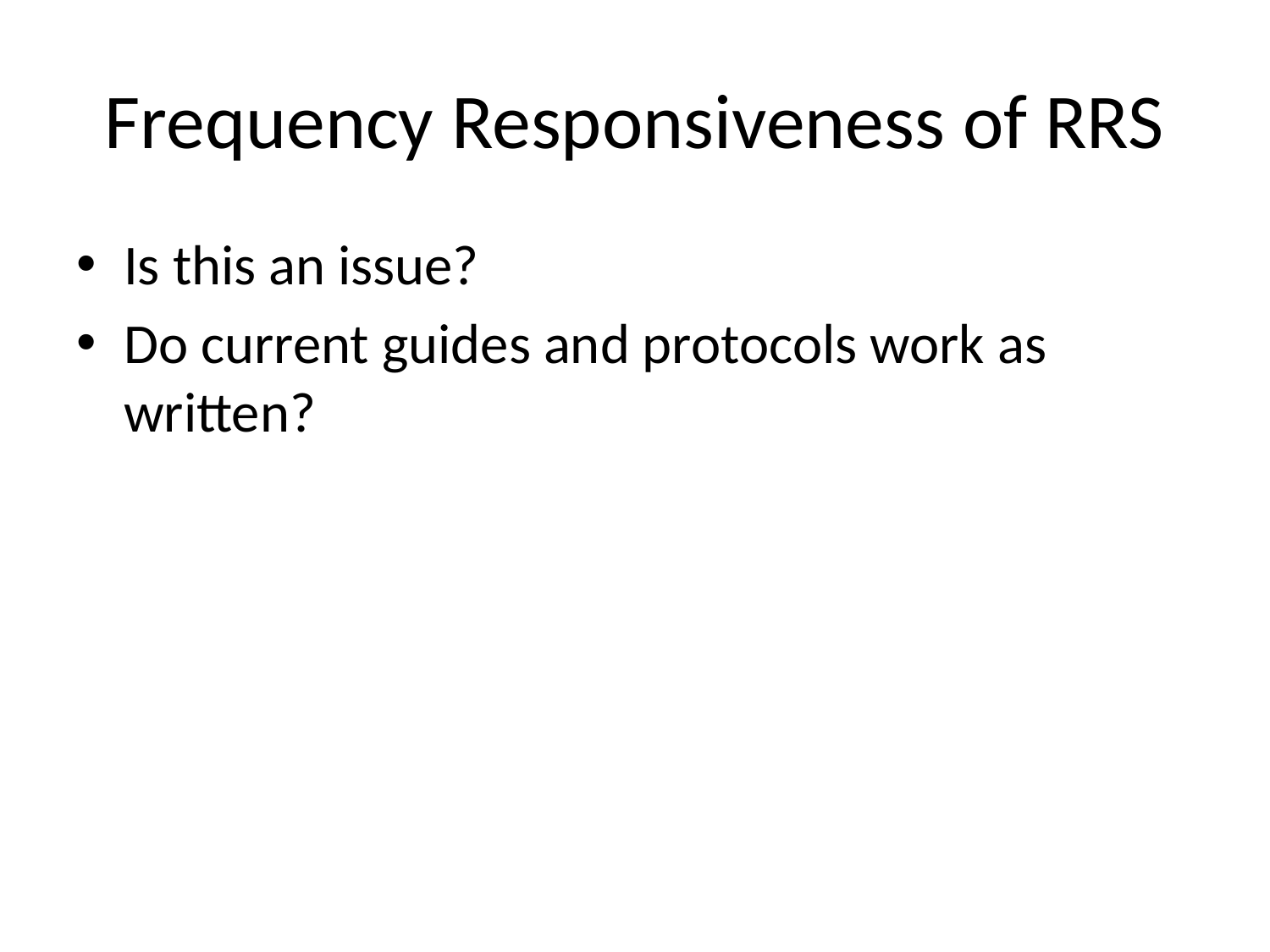

# Frequency Responsiveness of RRS
Is this an issue?
Do current guides and protocols work as written?